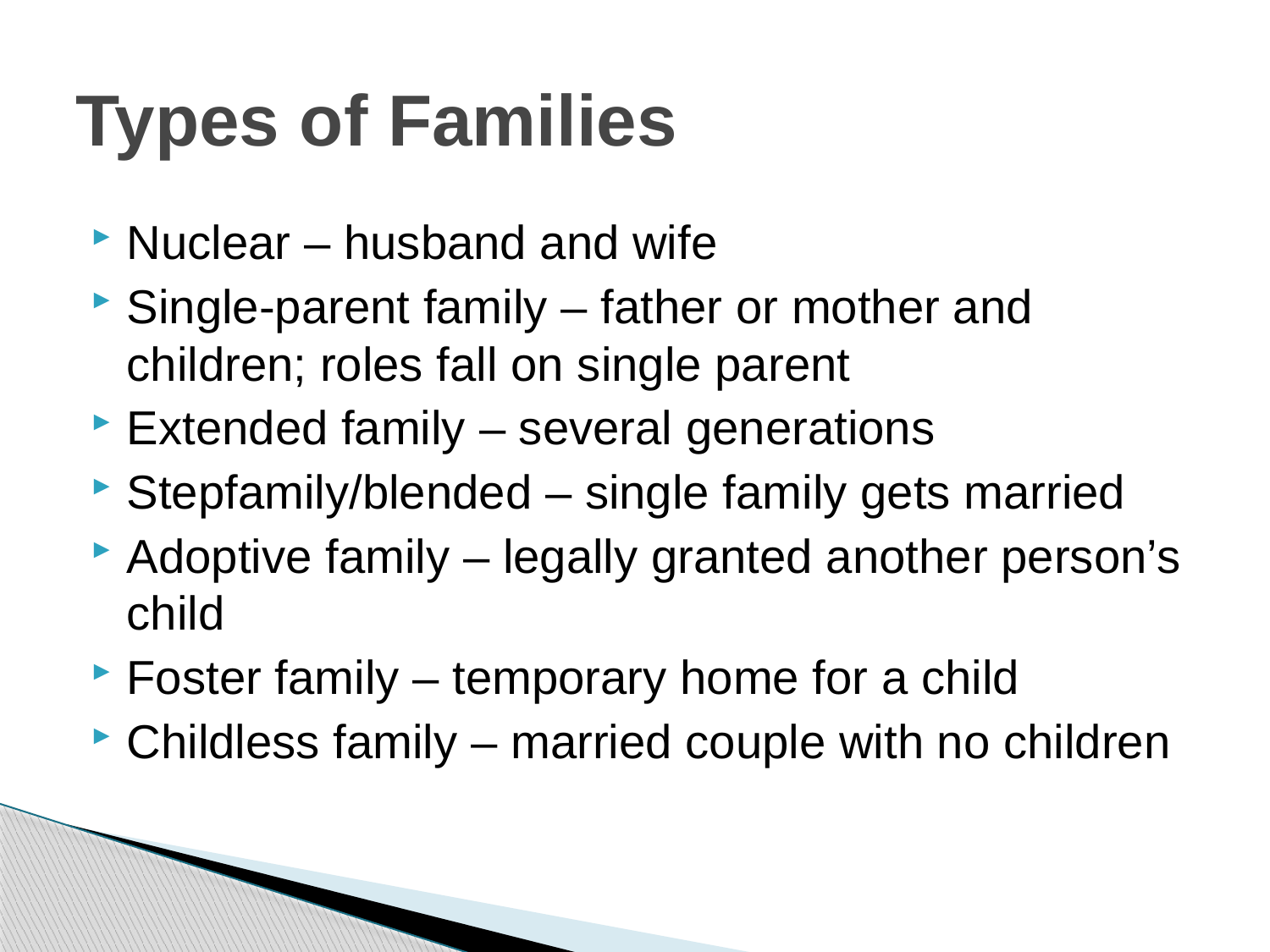

# Types of Families
Nuclear – husband and wife
Single-parent family – father or mother and children; roles fall on single parent
Extended family – several generations
Stepfamily/blended – single family gets married
Adoptive family – legally granted another person’s child
Foster family – temporary home for a child
Childless family – married couple with no children